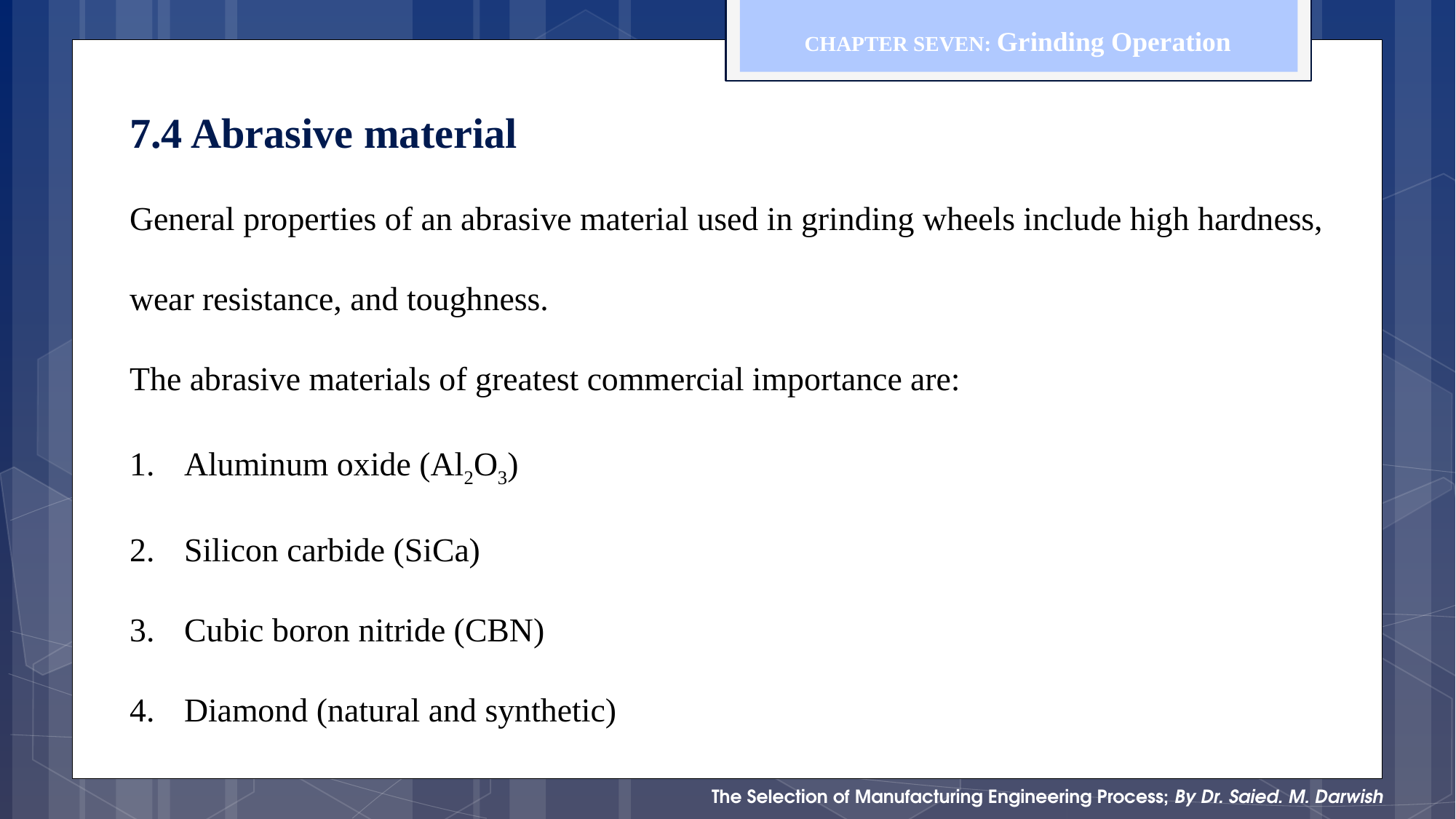

CHAPTER SEVEN: Grinding Operation
7.4 Abrasive material
General properties of an abrasive material used in grinding wheels include high hardness, wear resistance, and toughness.
The abrasive materials of greatest commercial importance are:
Aluminum oxide (Al2O3)
Silicon carbide (SiCa)
Cubic boron nitride (CBN)
Diamond (natural and synthetic)